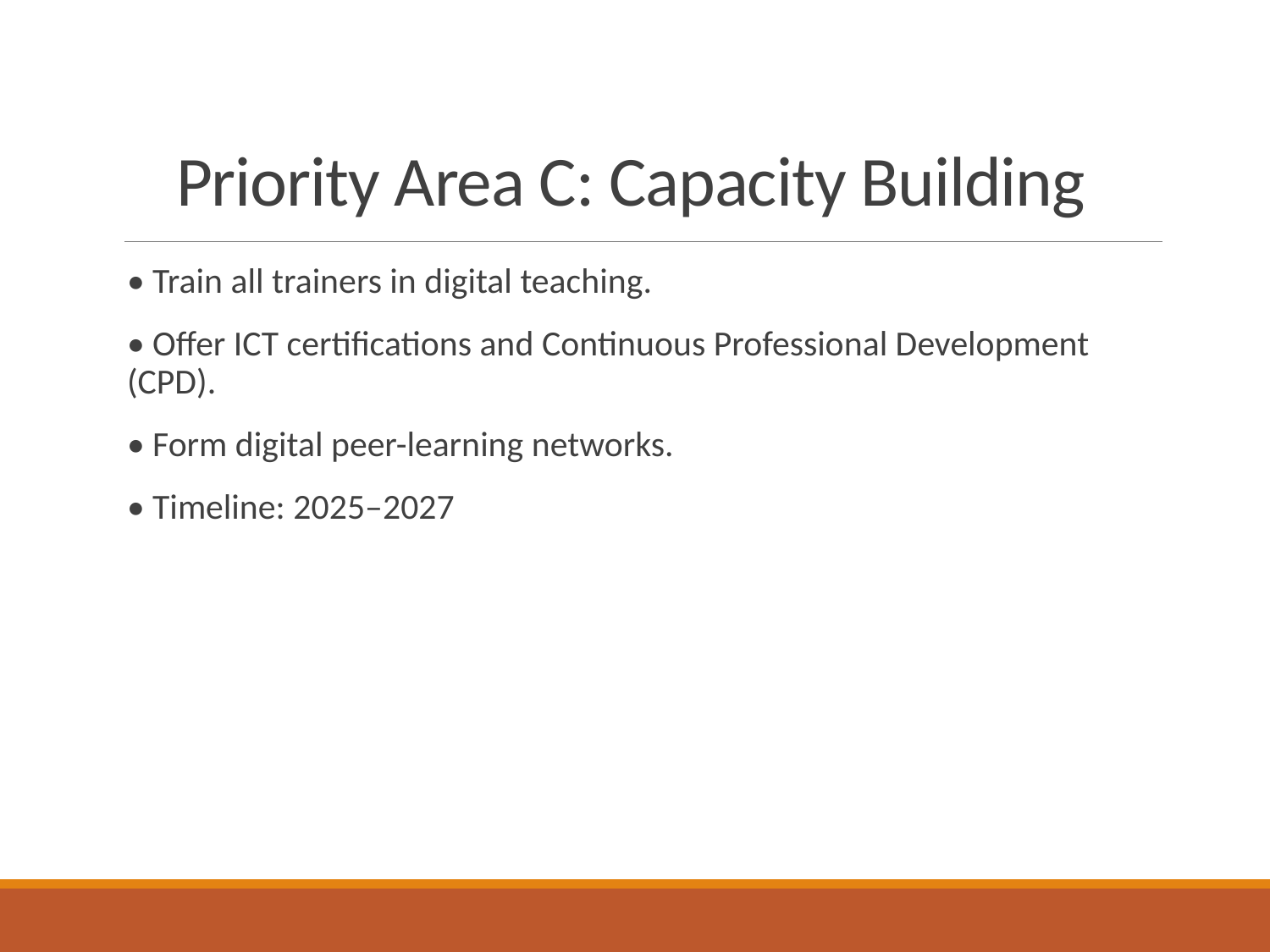

# Priority Area C: Capacity Building
• Train all trainers in digital teaching.
• Offer ICT certifications and Continuous Professional Development (CPD).
• Form digital peer-learning networks.
• Timeline: 2025–2027